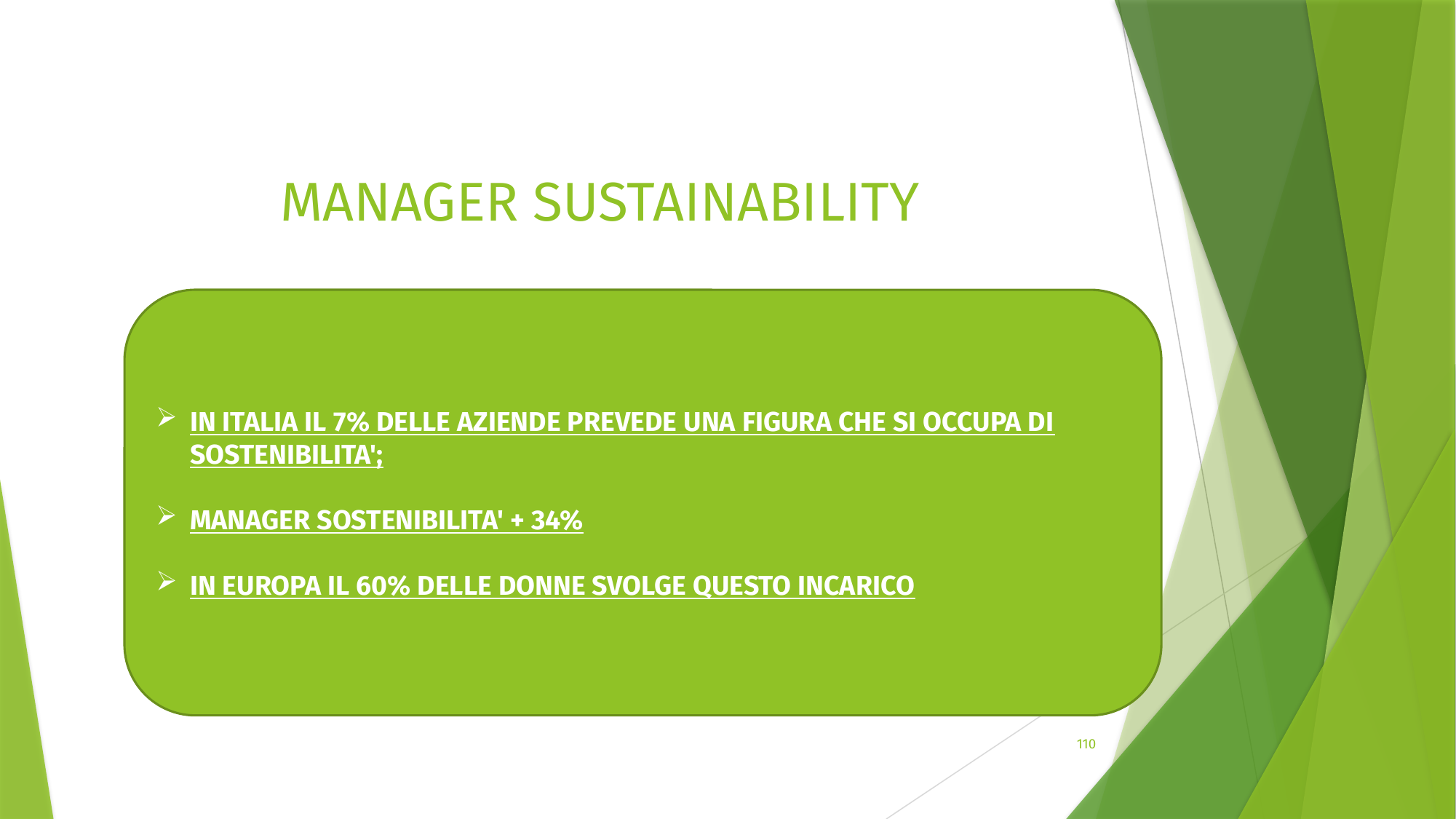

# MANAGER SUSTAINABILITY
IN ITALIA IL 7% DELLE AZIENDE PREVEDE UNA FIGURA CHE SI OCCUPA DI SOSTENIBILITA';

MANAGER SOSTENIBILITA' + 34%

IN EUROPA IL 60% DELLE DONNE SVOLGE QUESTO INCARICO
110